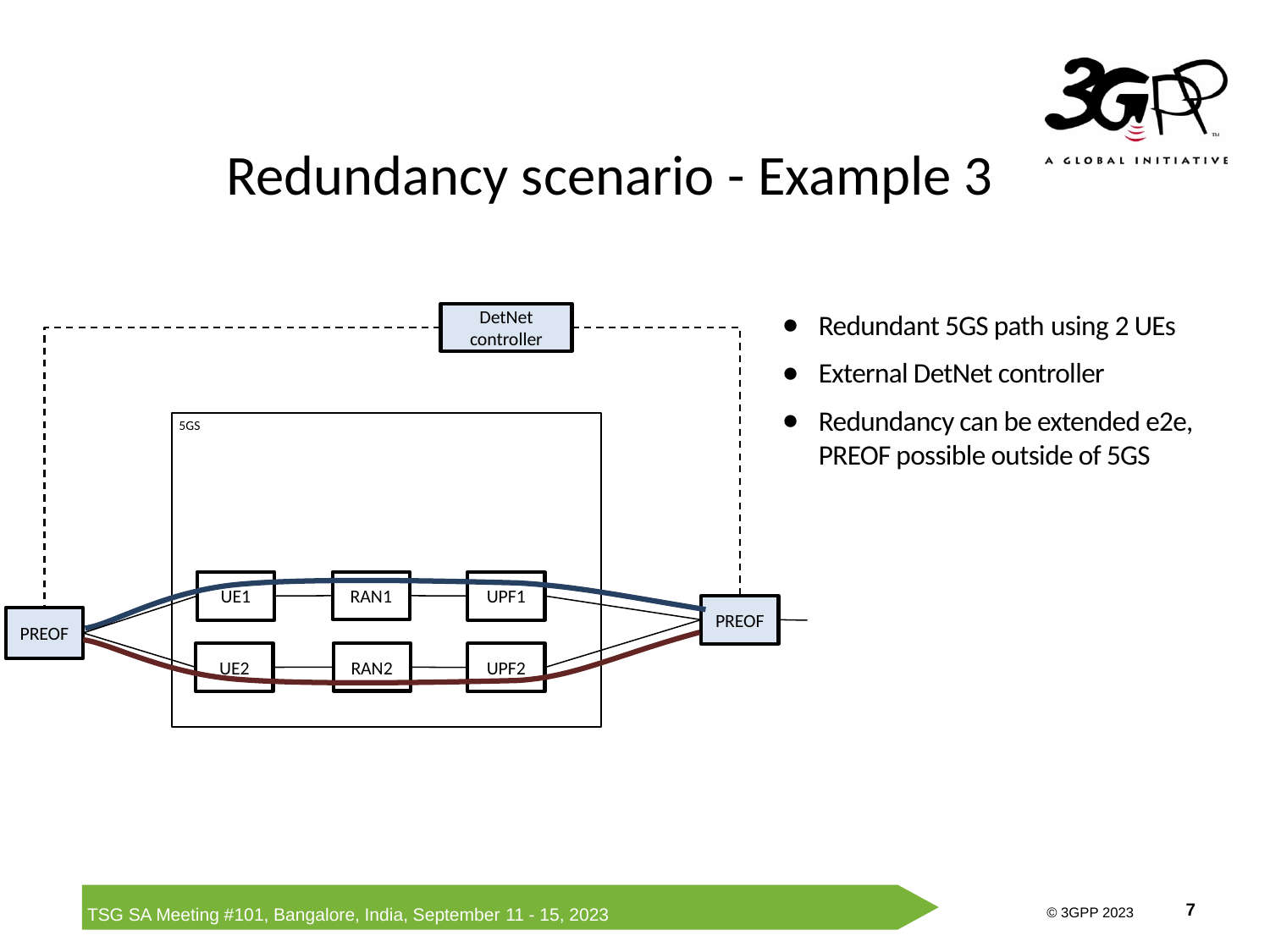

# Redundancy scenario - Example 3

DetNet controller
Redundant 5GS path using 2 UEs
External DetNet controller
Redundancy can be extended e2e, PREOF possible outside of 5GS

5GS
UE1
UPF1
RAN1

PREOF
PREOF

UE2
RAN2
UPF2